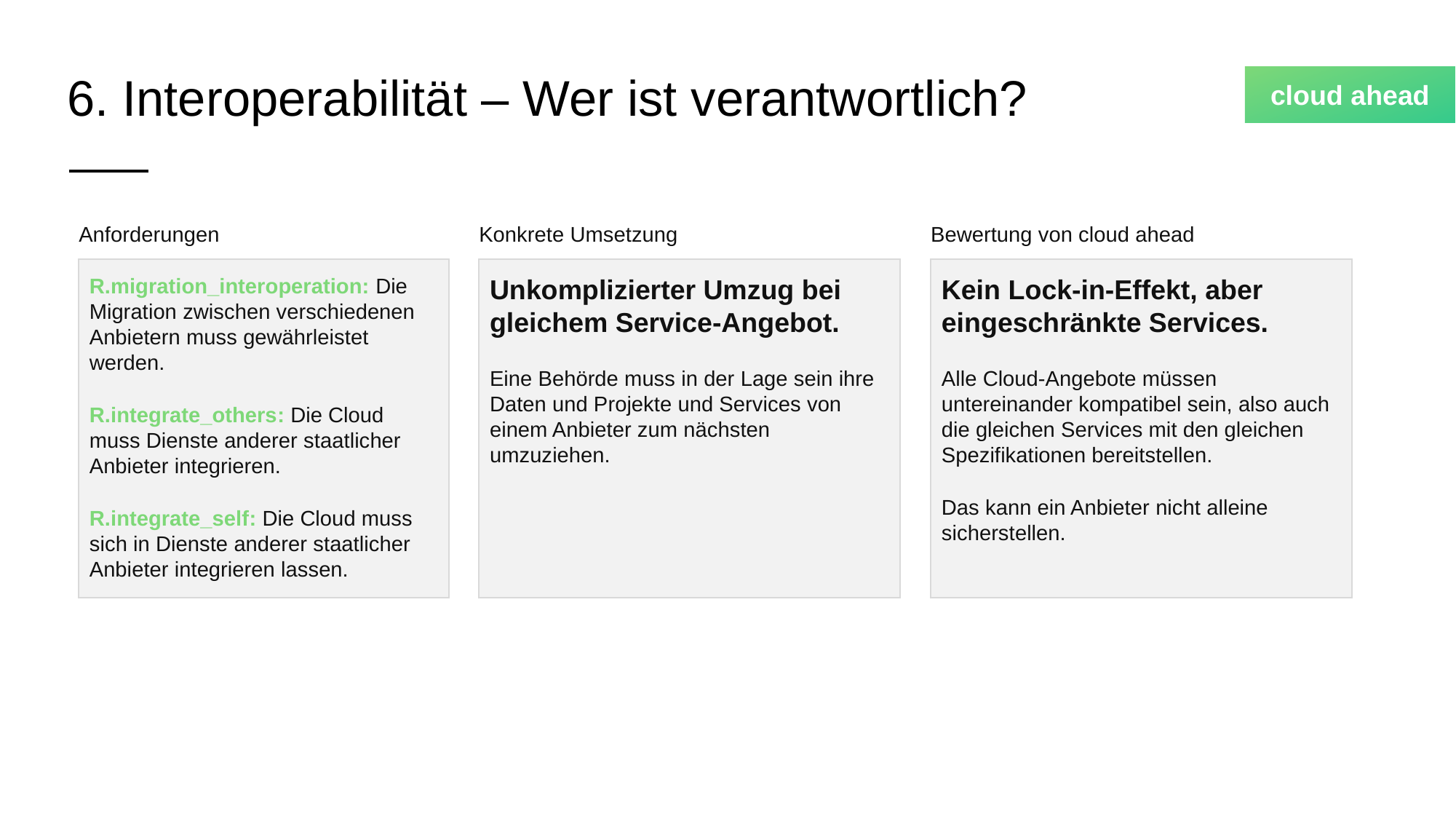

# 6. Interoperabilität – Wer ist verantwortlich?
Anforderungen
Konkrete Umsetzung
Bewertung von cloud ahead
R.migration_interoperation: Die Migration zwischen verschiedenen Anbietern muss gewährleistet werden.
R.integrate_others: Die Cloud muss Dienste anderer staatlicher Anbieter integrieren.
R.integrate_self: Die Cloud muss sich in Dienste anderer staatlicher Anbieter integrieren lassen.
Unkomplizierter Umzug bei gleichem Service-Angebot.
Eine Behörde muss in der Lage sein ihre Daten und Projekte und Services von einem Anbieter zum nächsten umzuziehen.
Kein Lock-in-Effekt, aber eingeschränkte Services.
Alle Cloud-Angebote müssen untereinander kompatibel sein, also auch die gleichen Services mit den gleichen Spezifikationen bereitstellen.
Das kann ein Anbieter nicht alleine sicherstellen.